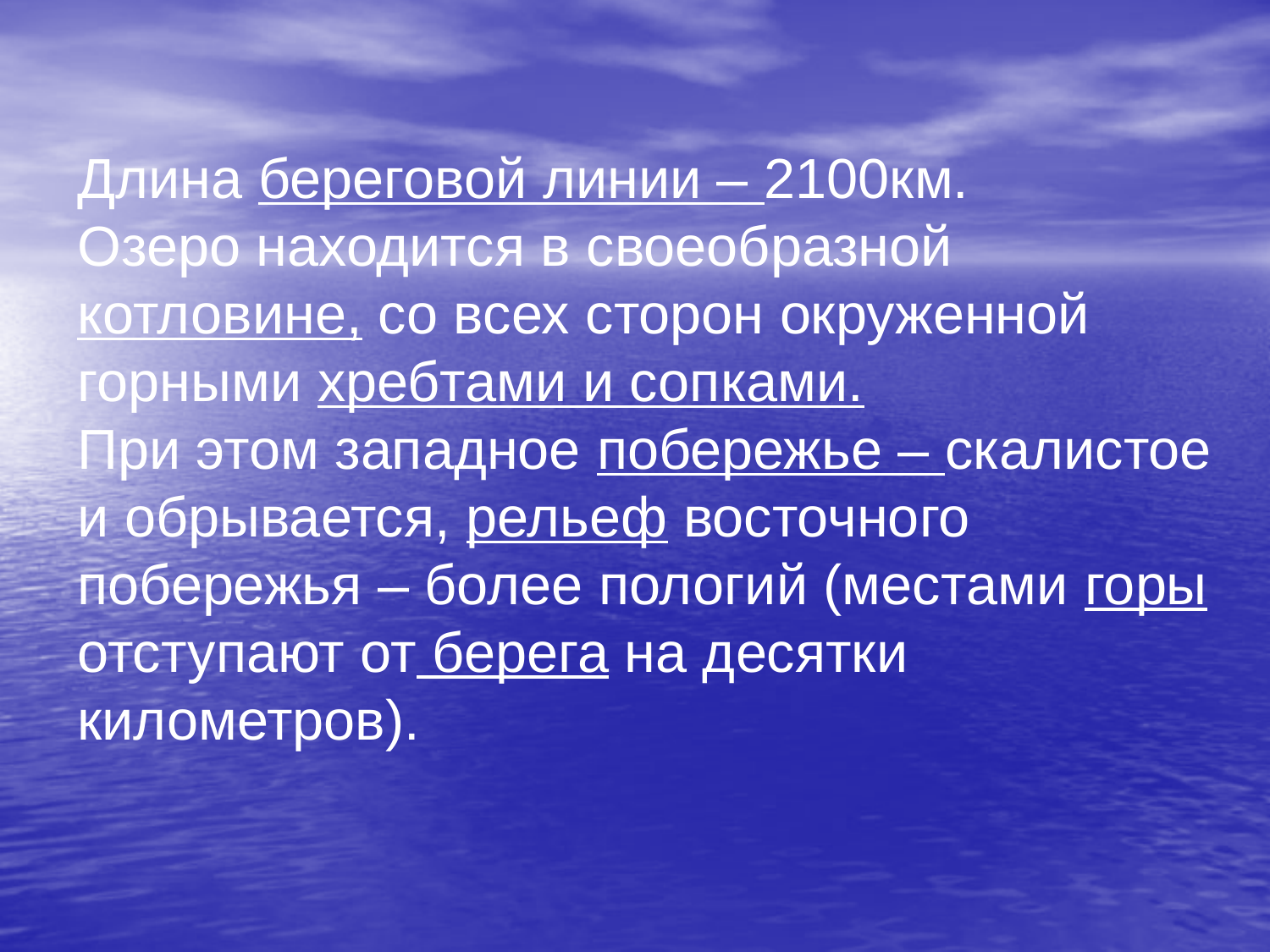

#
Длина береговой линии – 2100км.
Озеро находится в своеобразной котловине, со всех сторон окруженной горными хребтами и сопками.
При этом западное побережье – скалистое и обрывается, рельеф восточного побережья – более пологий (местами горы отступают от берега на десятки километров).